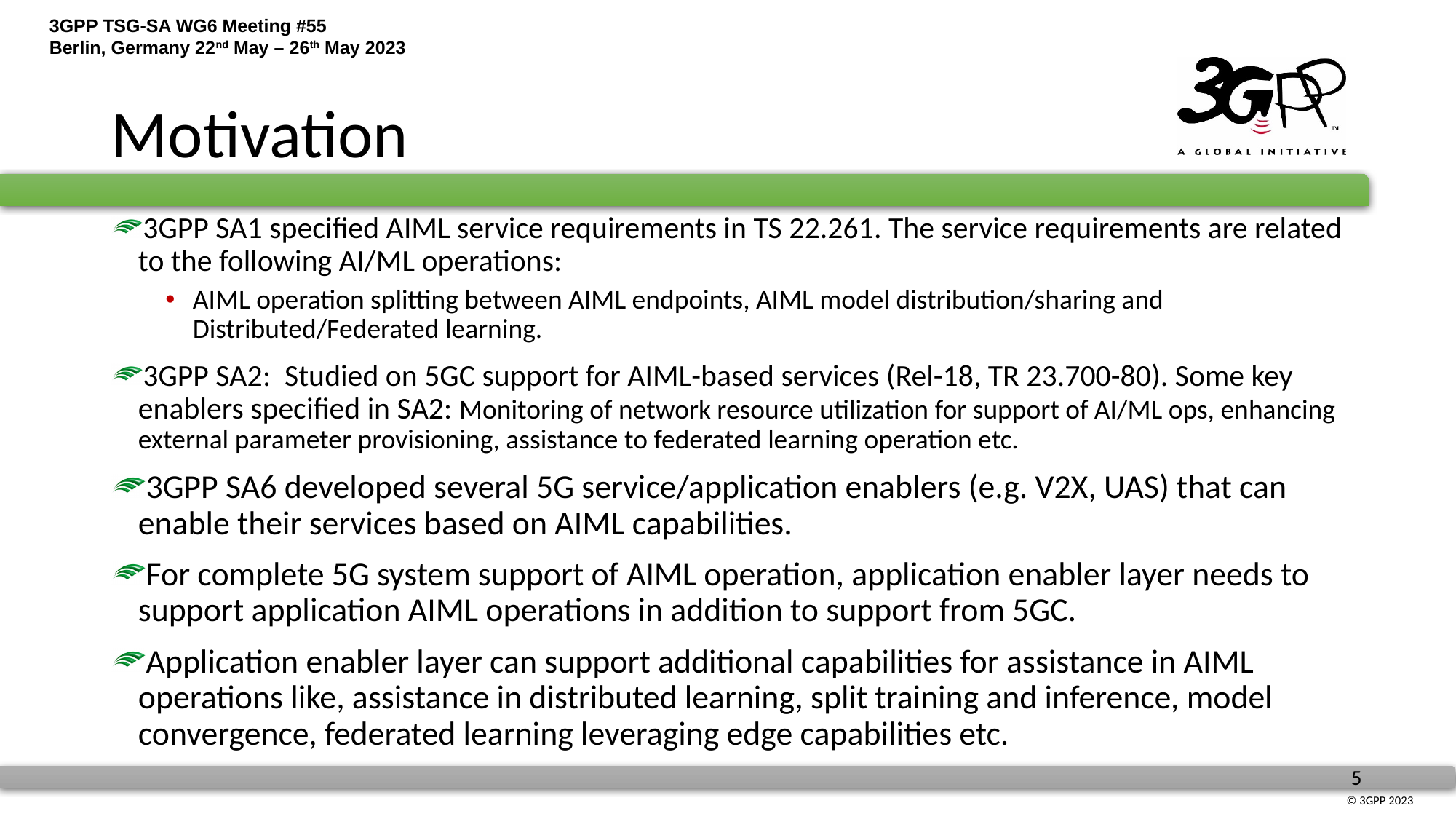

# Motivation
3GPP SA1 specified AIML service requirements in TS 22.261. The service requirements are related to the following AI/ML operations:
AIML operation splitting between AIML endpoints, AIML model distribution/sharing and Distributed/Federated learning.
3GPP SA2:  Studied on 5GC support for AIML-based services (Rel-18, TR 23.700-80). Some key enablers specified in SA2: Monitoring of network resource utilization for support of AI/ML ops, enhancing external parameter provisioning, assistance to federated learning operation etc.
3GPP SA6 developed several 5G service/application enablers (e.g. V2X, UAS) that can enable their services based on AIML capabilities.
For complete 5G system support of AIML operation, application enabler layer needs to support application AIML operations in addition to support from 5GC.
Application enabler layer can support additional capabilities for assistance in AIML operations like, assistance in distributed learning, split training and inference, model convergence, federated learning leveraging edge capabilities etc.